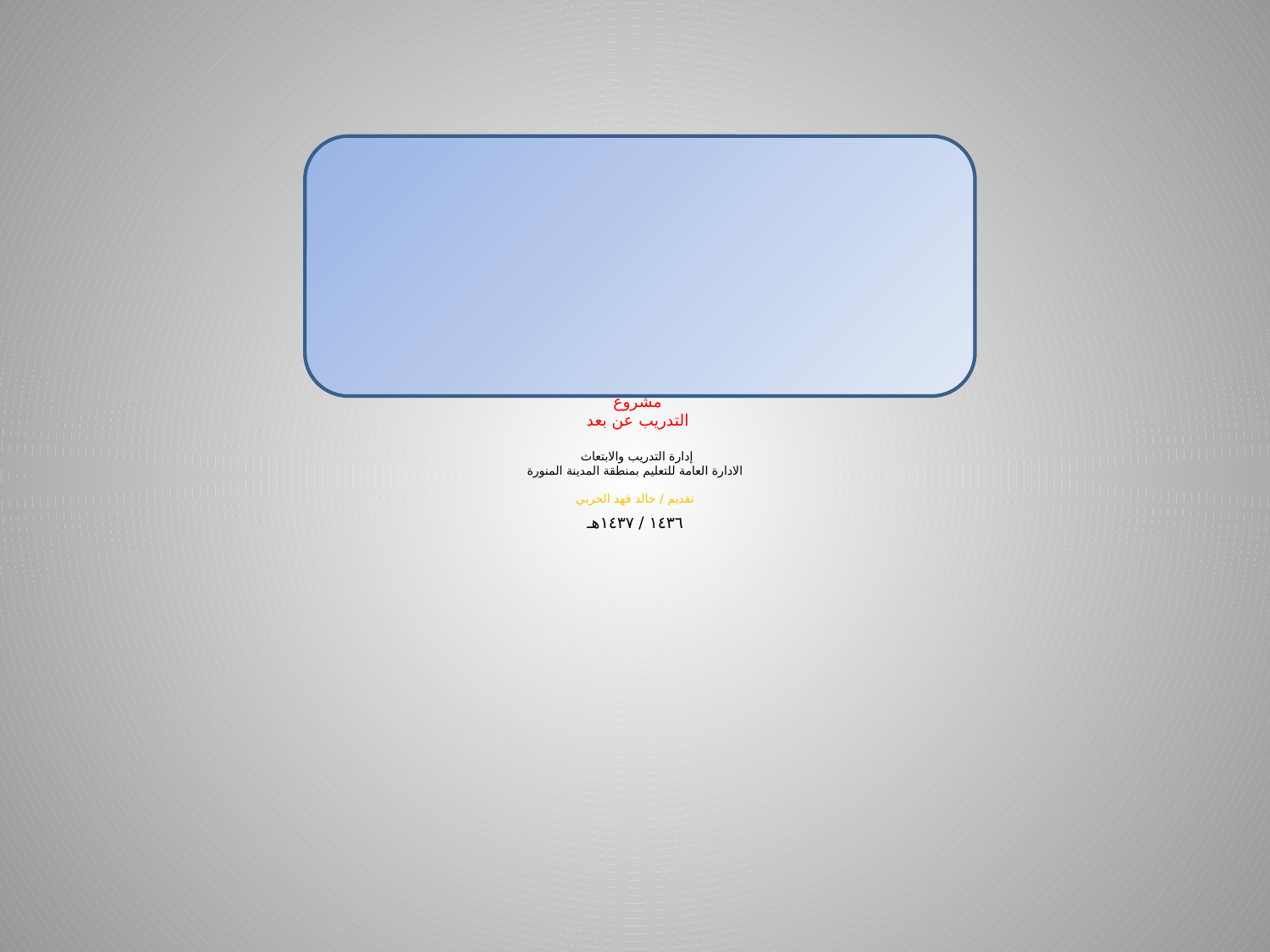

# مشروع التدريب عن بعد إدارة التدريب والابتعاث الادارة العامة للتعليم بمنطقة المدينة المنورة تقديم / خالد فهد الحربي ١٤٣٦ / ١٤٣٧هـ